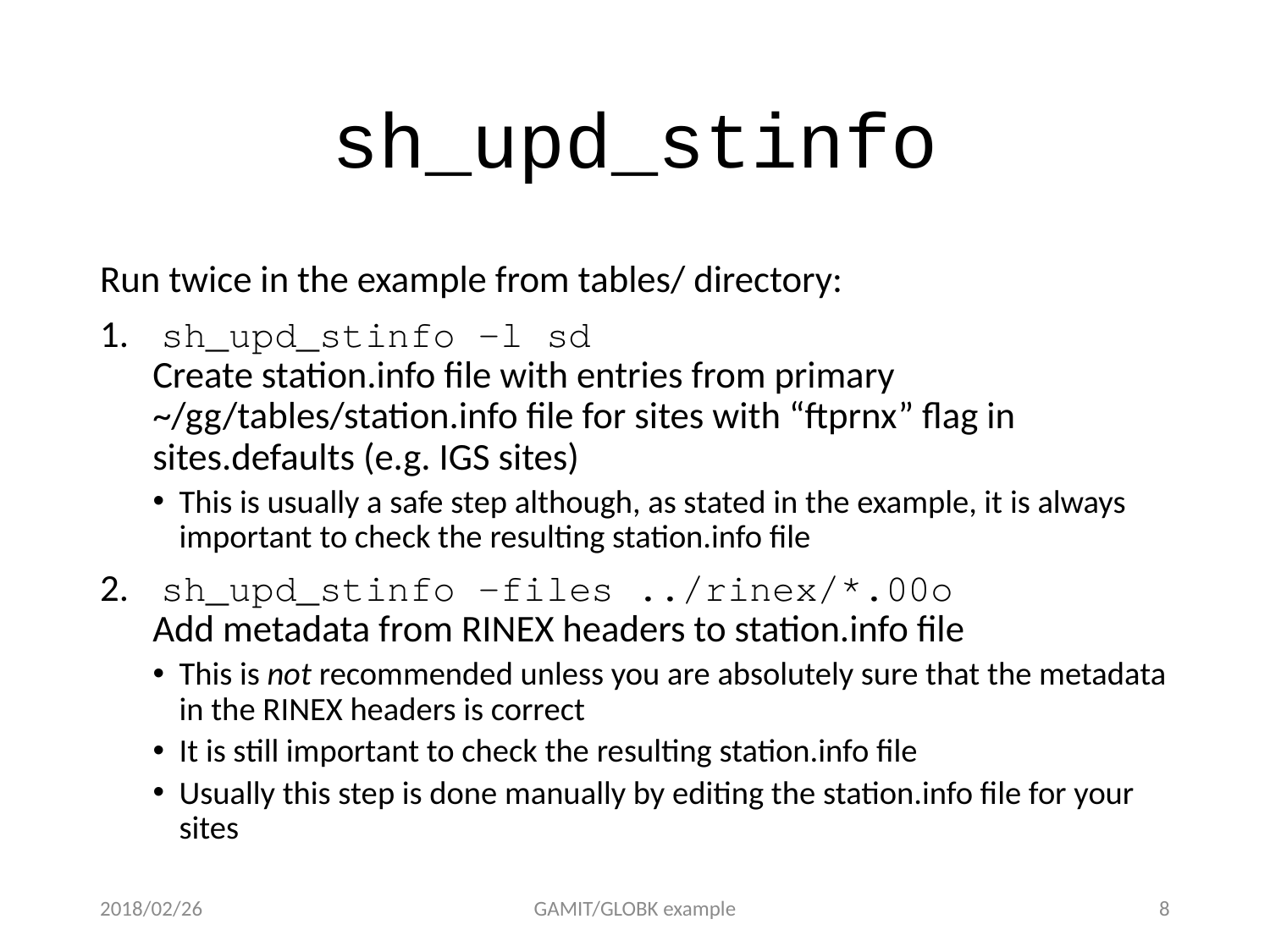

# sh_upd_stinfo
Run twice in the example from tables/ directory:
 sh_upd_stinfo -l sd
Create station.info file with entries from primary ~/gg/tables/station.info file for sites with “ftprnx” flag in sites.defaults (e.g. IGS sites)
This is usually a safe step although, as stated in the example, it is always important to check the resulting station.info file
 sh_upd_stinfo -files ../rinex/*.00o
Add metadata from RINEX headers to station.info file
This is not recommended unless you are absolutely sure that the metadata in the RINEX headers is correct
It is still important to check the resulting station.info file
Usually this step is done manually by editing the station.info file for your sites
2018/02/26
GAMIT/GLOBK example
8